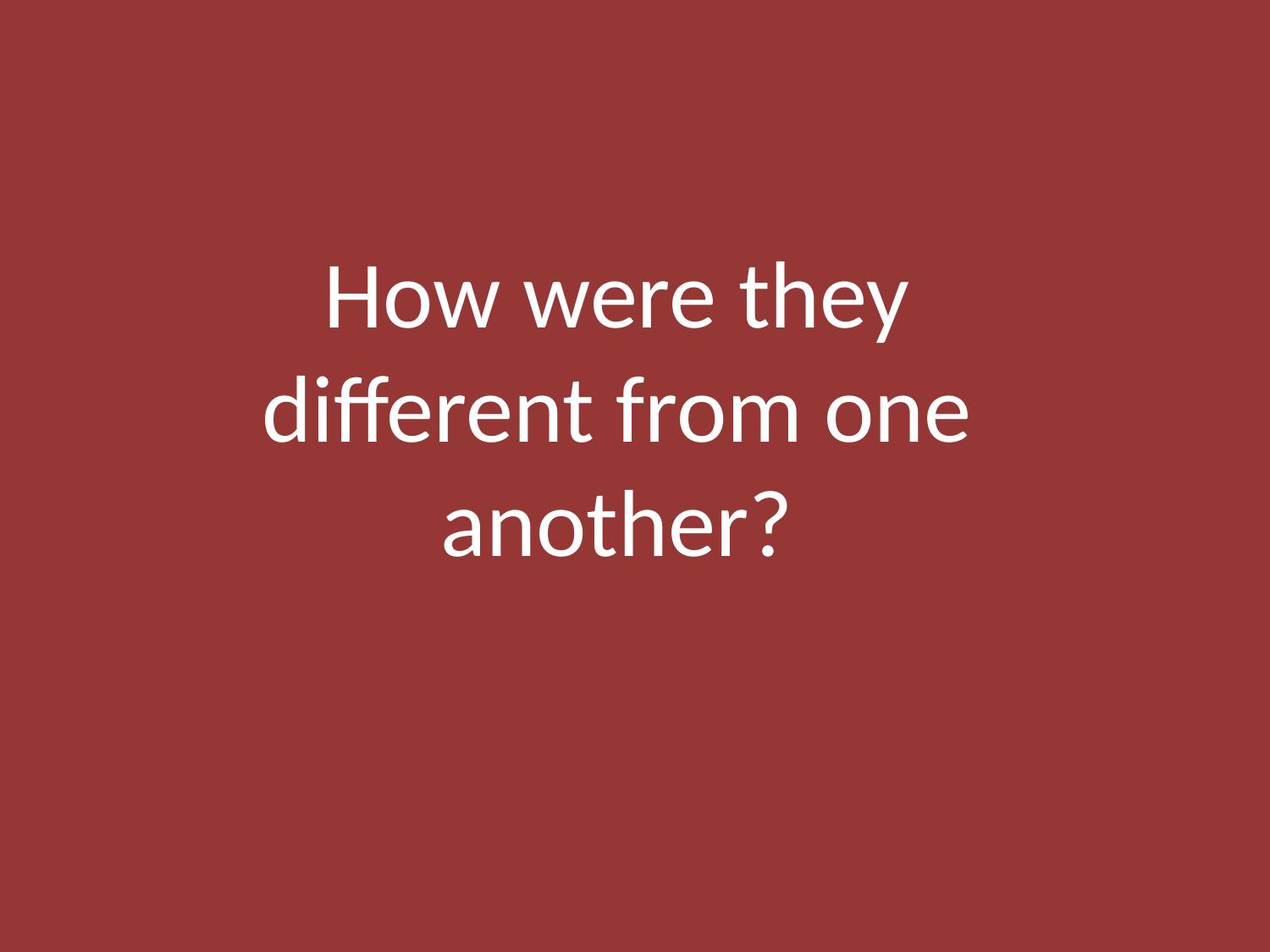

How were they different from one another?